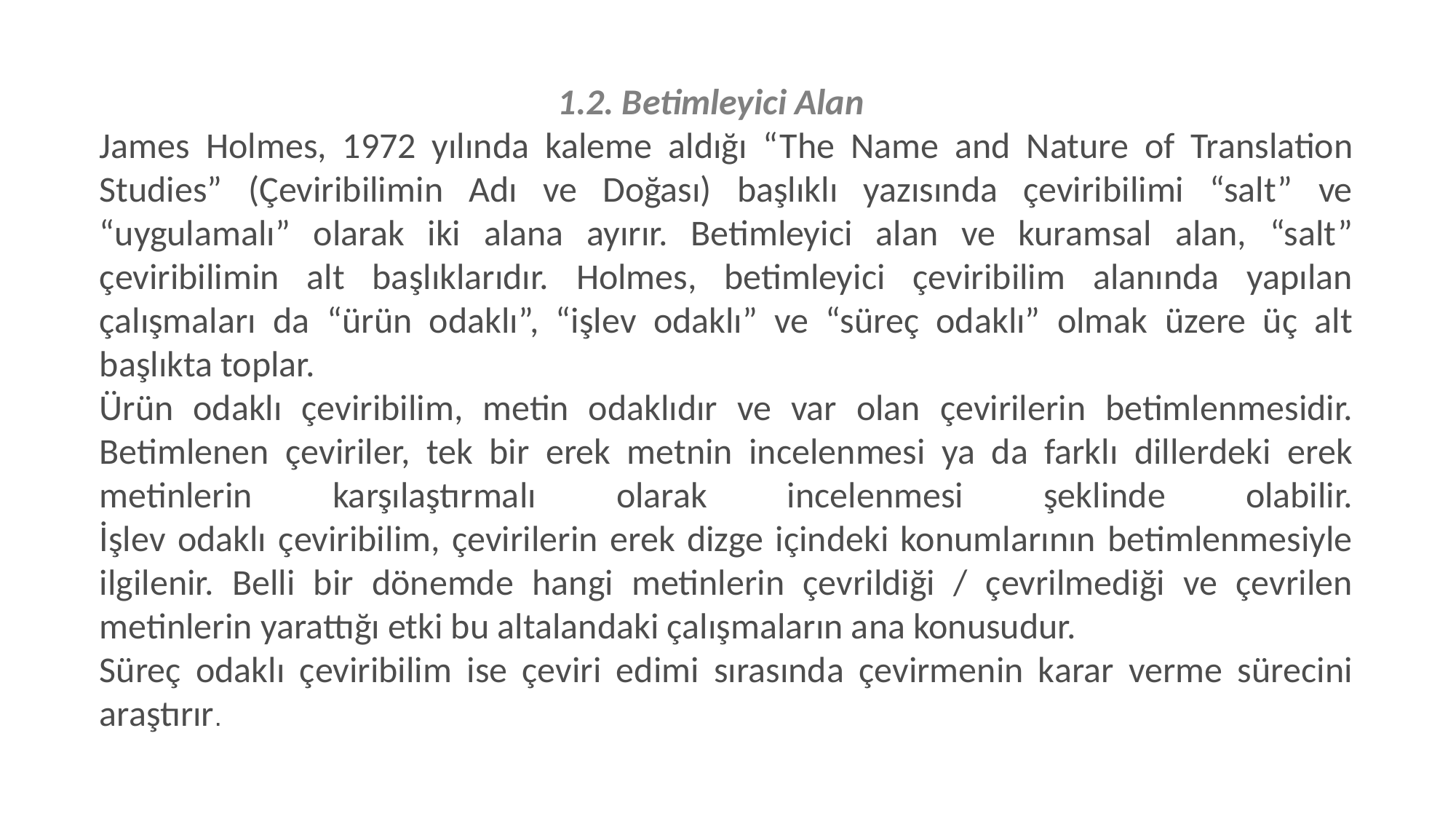

1.2. Betimleyici Alan
James Holmes, 1972 yılında kaleme aldığı “The Name and Nature of Translation Studies” (Çeviribilimin Adı ve Doğası) başlıklı yazısında çeviribilimi “salt” ve “uygulamalı” olarak iki alana ayırır. Betimleyici alan ve kuramsal alan, “salt” çeviribilimin alt başlıklarıdır. Holmes, betimleyici çeviribilim alanında yapılan çalışmaları da “ürün odaklı”, “işlev odaklı” ve “süreç odaklı” olmak üzere üç alt başlıkta toplar.
Ürün odaklı çeviribilim, metin odaklıdır ve var olan çevirilerin betimlenmesidir. Betimlenen çeviriler, tek bir erek metnin incelenmesi ya da farklı dillerdeki erek metinlerin karşılaştırmalı olarak incelenmesi şeklinde olabilir.
İşlev odaklı çeviribilim, çevirilerin erek dizge içindeki konumlarının betimlenmesiyle ilgilenir. Belli bir dönemde hangi metinlerin çevrildiği / çevrilmediği ve çevrilen metinlerin yarattığı etki bu altalandaki çalışmaların ana konusudur.
Süreç odaklı çeviribilim ise çeviri edimi sırasında çevirmenin karar verme sürecini araştırır.